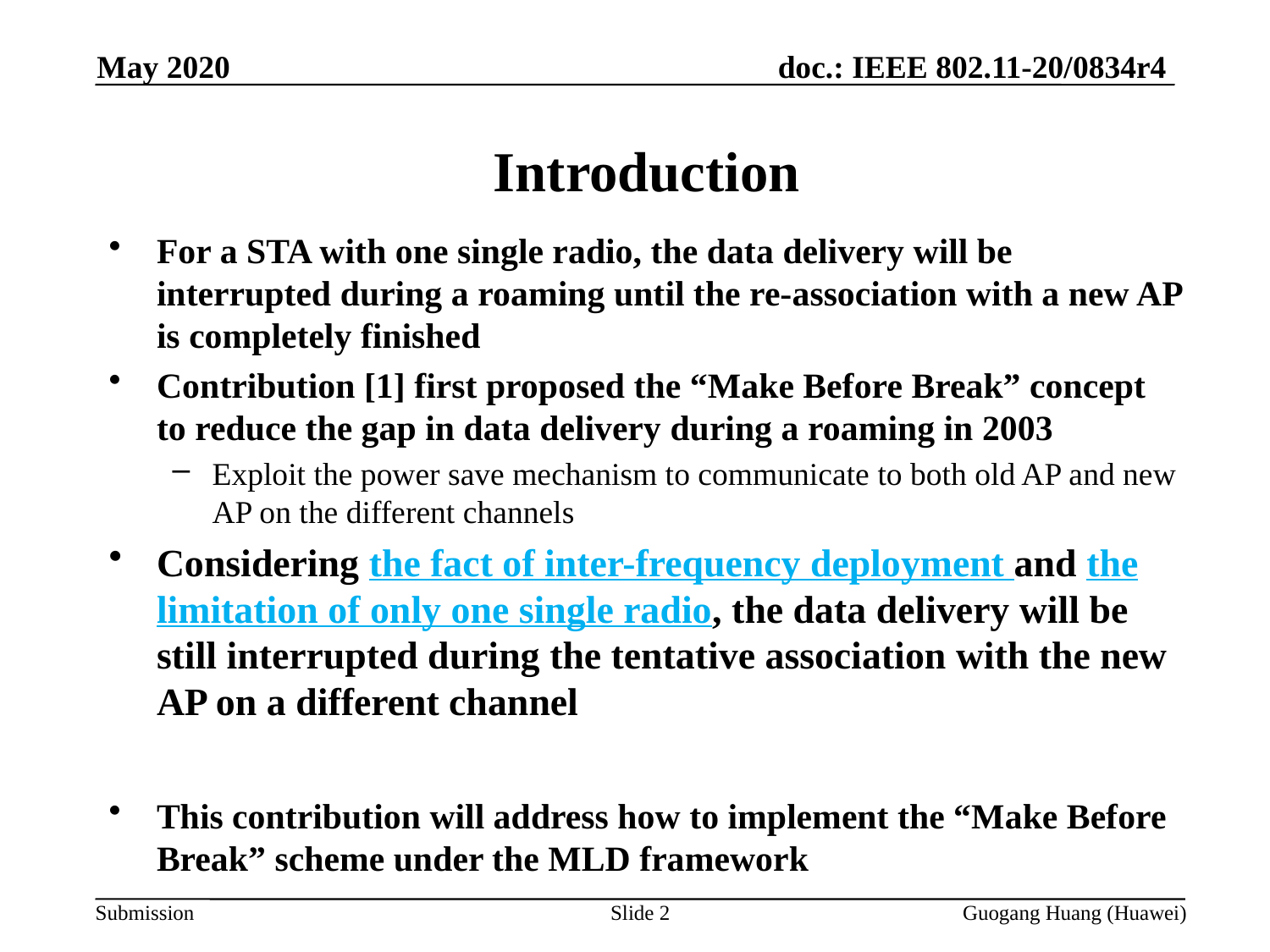

May 2020
Introduction
For a STA with one single radio, the data delivery will be interrupted during a roaming until the re-association with a new AP is completely finished
Contribution [1] first proposed the “Make Before Break” concept to reduce the gap in data delivery during a roaming in 2003
Exploit the power save mechanism to communicate to both old AP and new AP on the different channels
Considering the fact of inter-frequency deployment and the limitation of only one single radio, the data delivery will be still interrupted during the tentative association with the new AP on a different channel

This contribution will address how to implement the “Make Before Break” scheme under the MLD framework
Slide 2
Guogang Huang (Huawei)